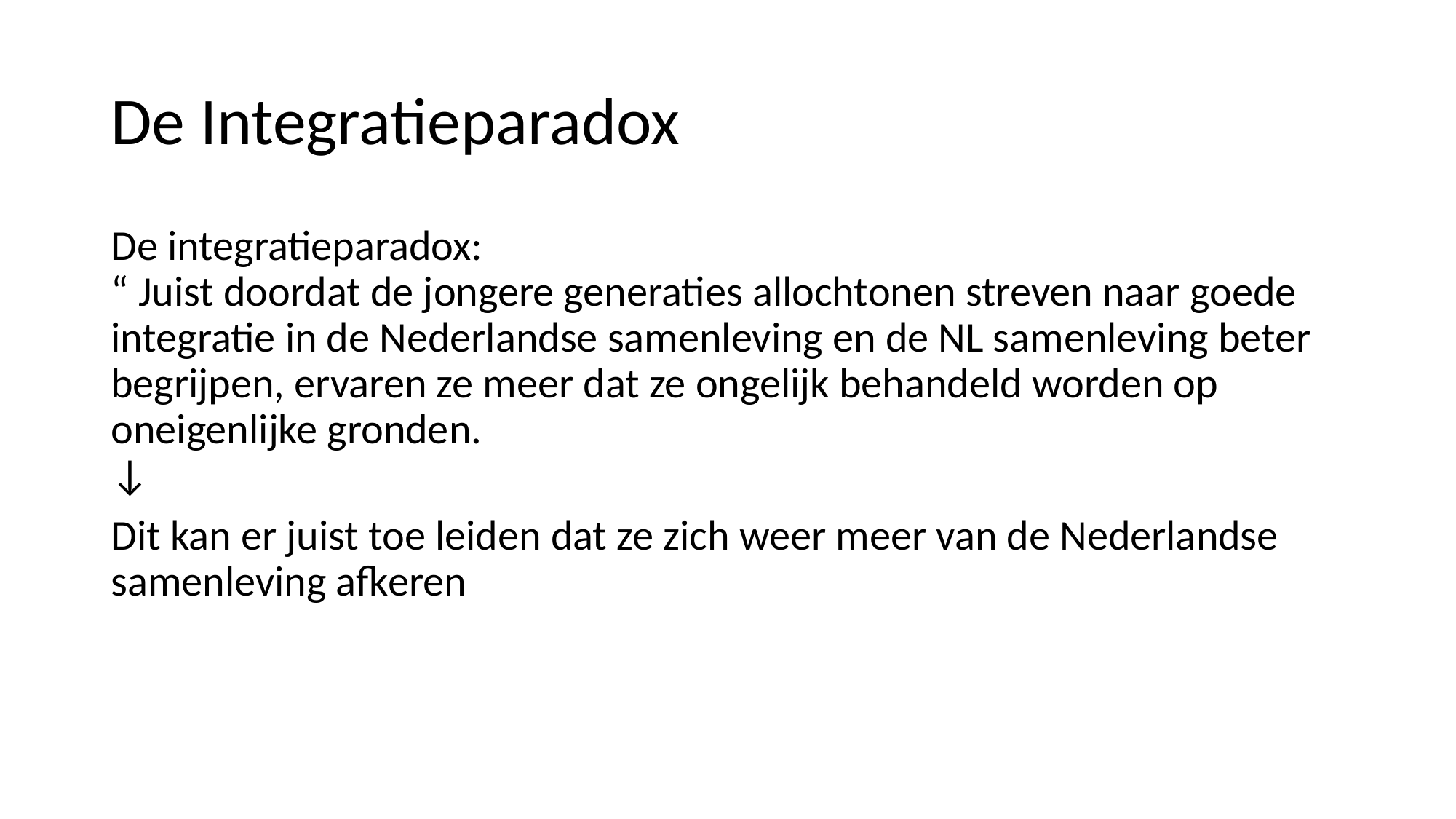

# De Integratieparadox
De integratieparadox:
“ Juist doordat de jongere generaties allochtonen streven naar goede integratie in de Nederlandse samenleving en de NL samenleving beter begrijpen, ervaren ze meer dat ze ongelijk behandeld worden op oneigenlijke gronden.
↓
Dit kan er juist toe leiden dat ze zich weer meer van de Nederlandse samenleving afkeren